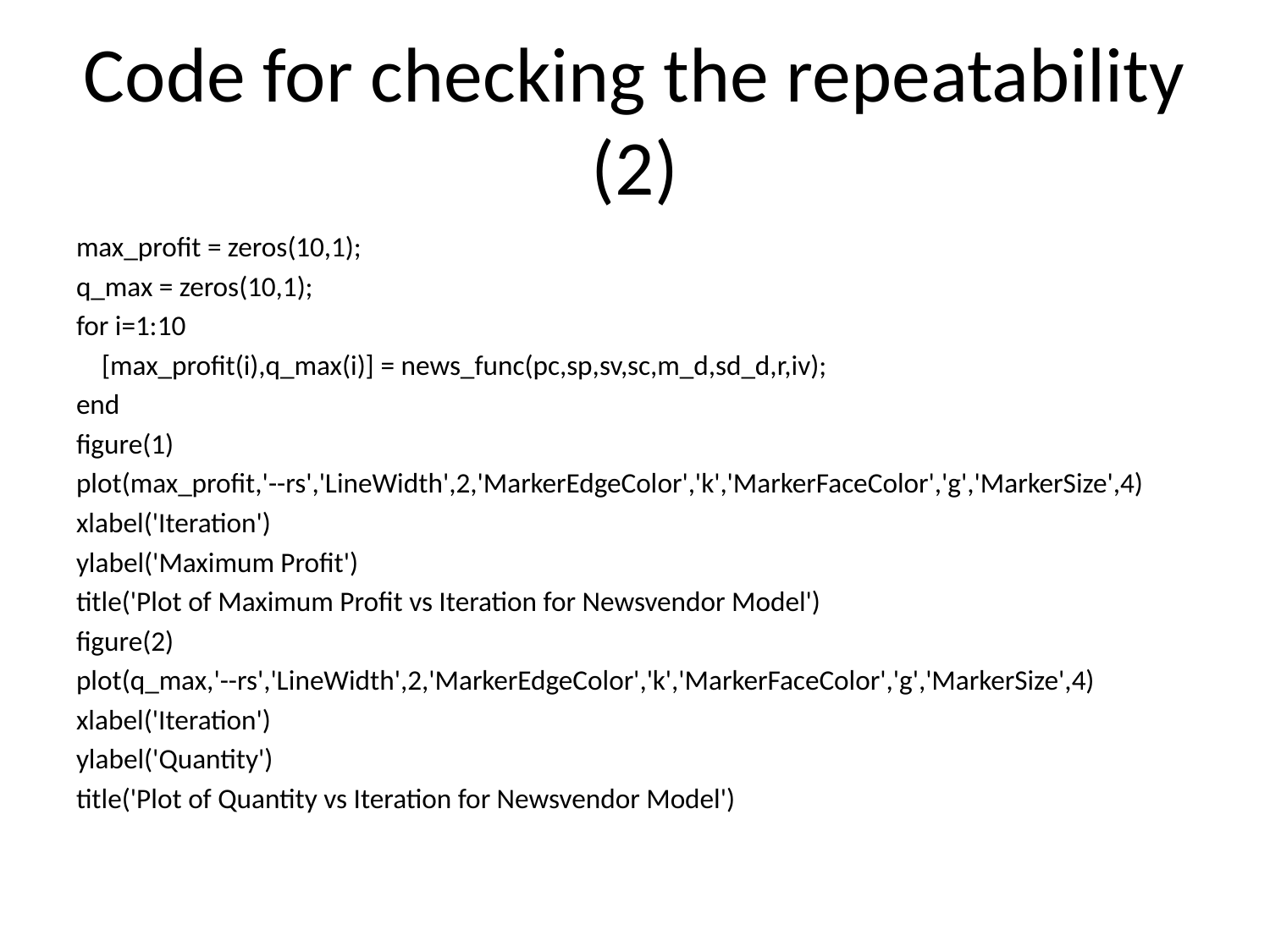

# Code for checking the repeatability (2)
max_profit = zeros(10,1);
q_max = zeros(10,1);
for i=1:10
    [max_profit(i),q_max(i)] = news_func(pc,sp,sv,sc,m_d,sd_d,r,iv);
end
figure(1)
plot(max_profit,'--rs','LineWidth',2,'MarkerEdgeColor','k','MarkerFaceColor','g','MarkerSize',4)
xlabel('Iteration')
ylabel('Maximum Profit')
title('Plot of Maximum Profit vs Iteration for Newsvendor Model')
figure(2)
plot(q_max,'--rs','LineWidth',2,'MarkerEdgeColor','k','MarkerFaceColor','g','MarkerSize',4)
xlabel('Iteration')
ylabel('Quantity')
title('Plot of Quantity vs Iteration for Newsvendor Model')